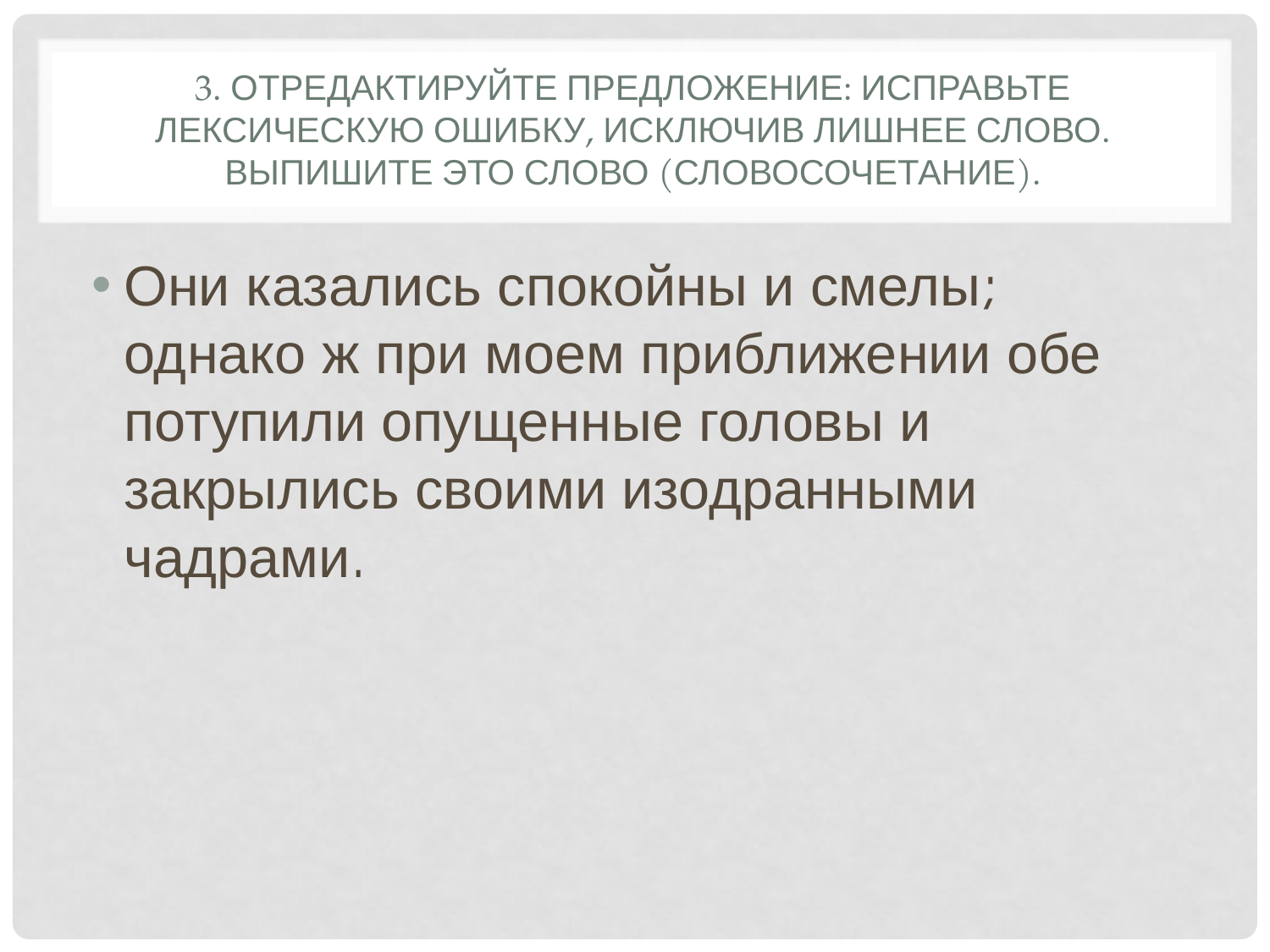

# 3. Отредактируйте предложение: исправьте лексическую ошибку, исключив лишнее слово. Выпишите это слово (словосочетание).
Они казались спокойны и смелы; однако ж при моем приближении обе потупили опущенные головы и закрылись своими изодранными чадрами.